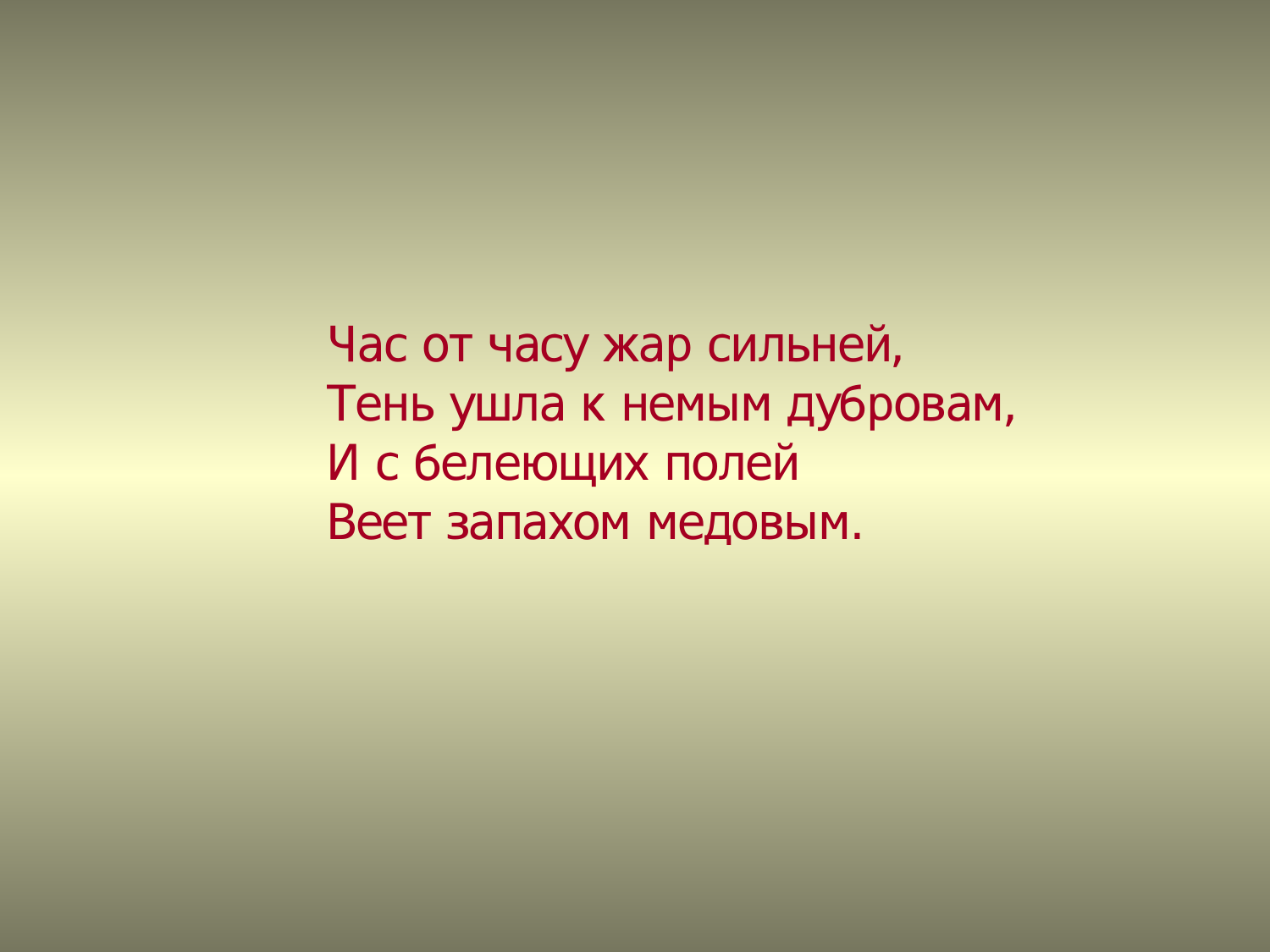

Час от часу жар сильней,
Тень ушла к немым дубровам,
И с белеющих полей
Веет запахом медовым.